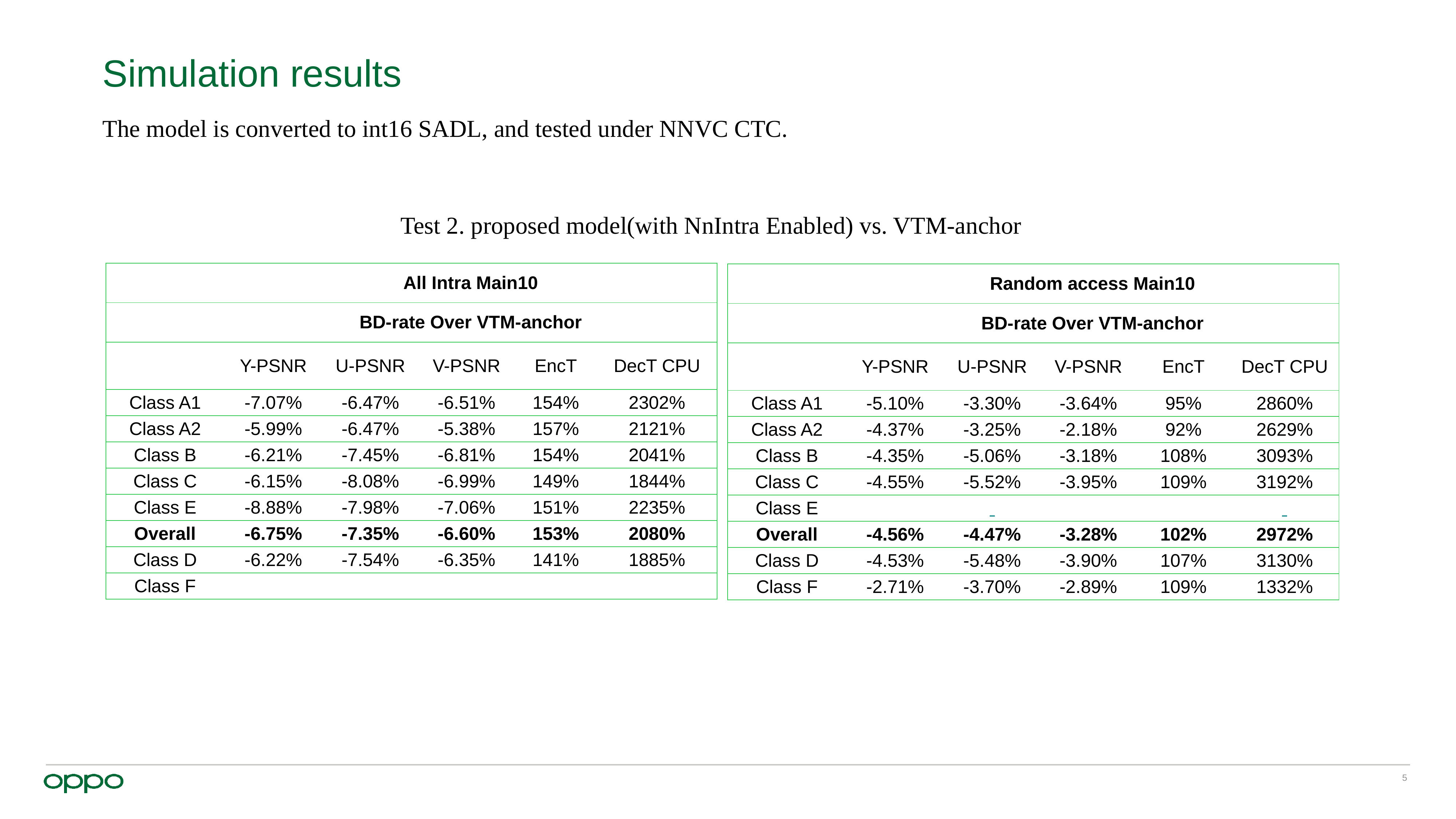

# Simulation results
The model is converted to int16 SADL, and tested under NNVC CTC.
Test 2. proposed model(with NnIntra Enabled) vs. VTM-anchor
|  | All Intra Main10 |  |  |  |  |
| --- | --- | --- | --- | --- | --- |
|  | BD-rate Over VTM-anchor |  |  |  |  |
|  | Y-PSNR | U-PSNR | V-PSNR | EncT | DecT CPU |
| Class A1 | -7.07% | -6.47% | -6.51% | 154% | 2302% |
| Class A2 | -5.99% | -6.47% | -5.38% | 157% | 2121% |
| Class B | -6.21% | -7.45% | -6.81% | 154% | 2041% |
| Class C | -6.15% | -8.08% | -6.99% | 149% | 1844% |
| Class E | -8.88% | -7.98% | -7.06% | 151% | 2235% |
| Overall | -6.75% | -7.35% | -6.60% | 153% | 2080% |
| Class D | -6.22% | -7.54% | -6.35% | 141% | 1885% |
| Class F |  |  |  |  |  |
|  | Random access Main10 |  |  |  |  |
| --- | --- | --- | --- | --- | --- |
|  | BD-rate Over VTM-anchor |  |  |  |  |
|  | Y-PSNR | U-PSNR | V-PSNR | EncT | DecT CPU |
| Class A1 | -5.10% | -3.30% | -3.64% | 95% | 2860% |
| Class A2 | -4.37% | -3.25% | -2.18% | 92% | 2629% |
| Class B | -4.35% | -5.06% | -3.18% | 108% | 3093% |
| Class C | -4.55% | -5.52% | -3.95% | 109% | 3192% |
| Class E |  |  |  |  |  |
| Overall | -4.56% | -4.47% | -3.28% | 102% | 2972% |
| Class D | -4.53% | -5.48% | -3.90% | 107% | 3130% |
| Class F | -2.71% | -3.70% | -2.89% | 109% | 1332% |